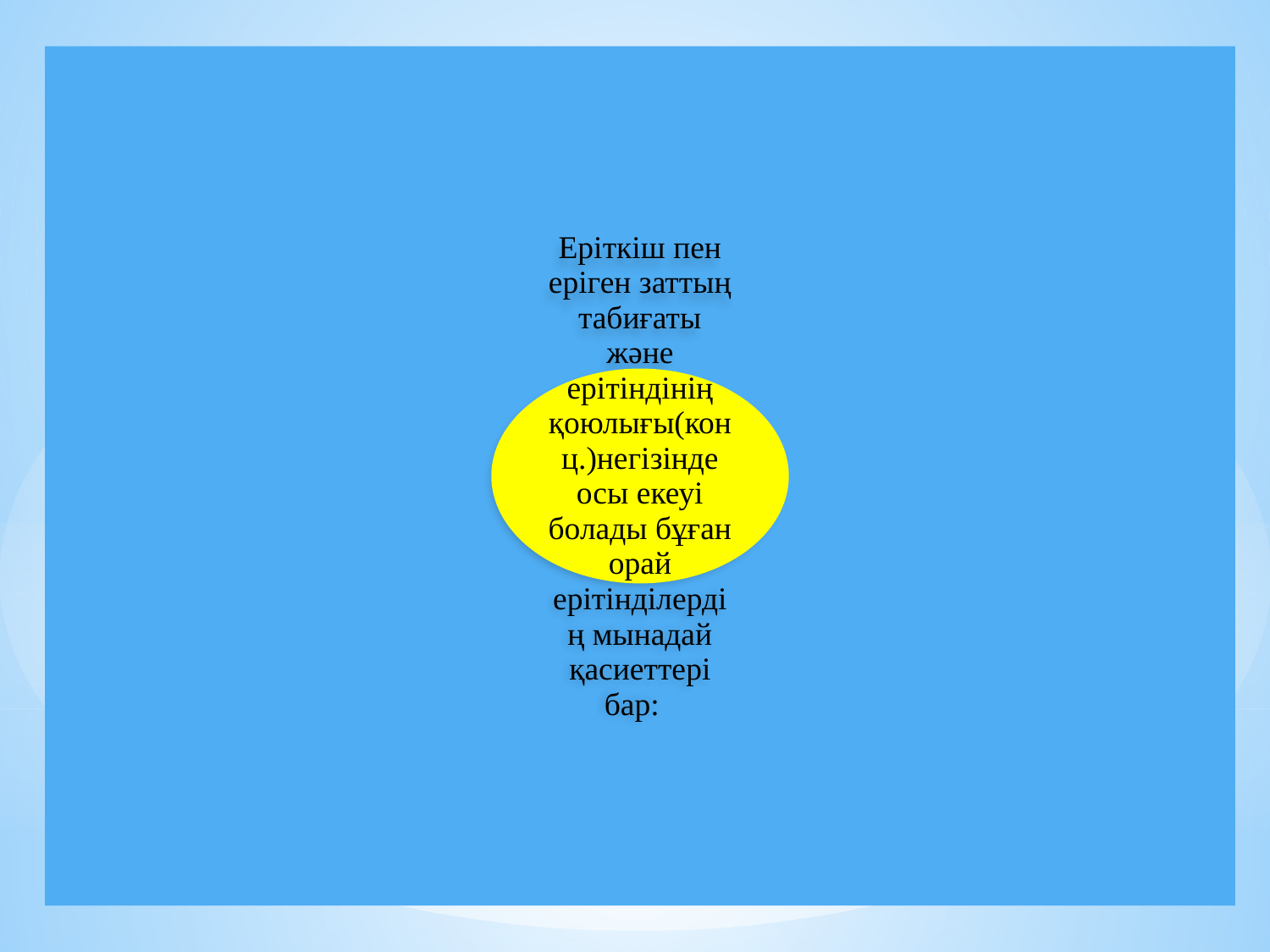

Еріткіш пен еріген заттың табиғаты және ерітіндінің қоюлығы(конц.)негізінде осы екеуі болады бұған орай ерітінділердің мынадай қасиеттері бар:
8